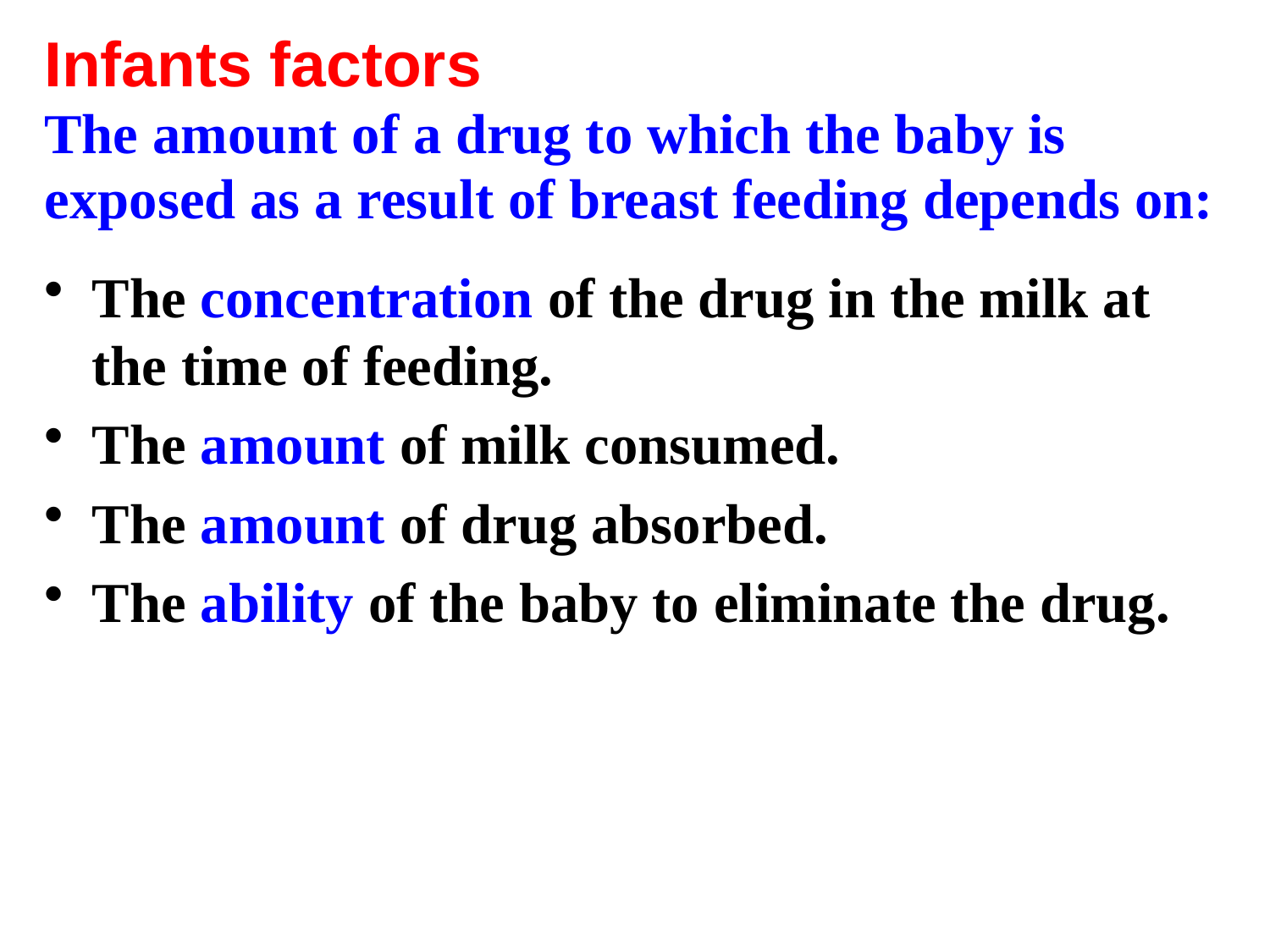

Infants factors
The amount of a drug to which the baby is
exposed as a result of breast feeding depends on:

The concentration of the drug in the milk at the time of feeding.
The amount of milk consumed.
The amount of drug absorbed.
The ability of the baby to eliminate the drug.